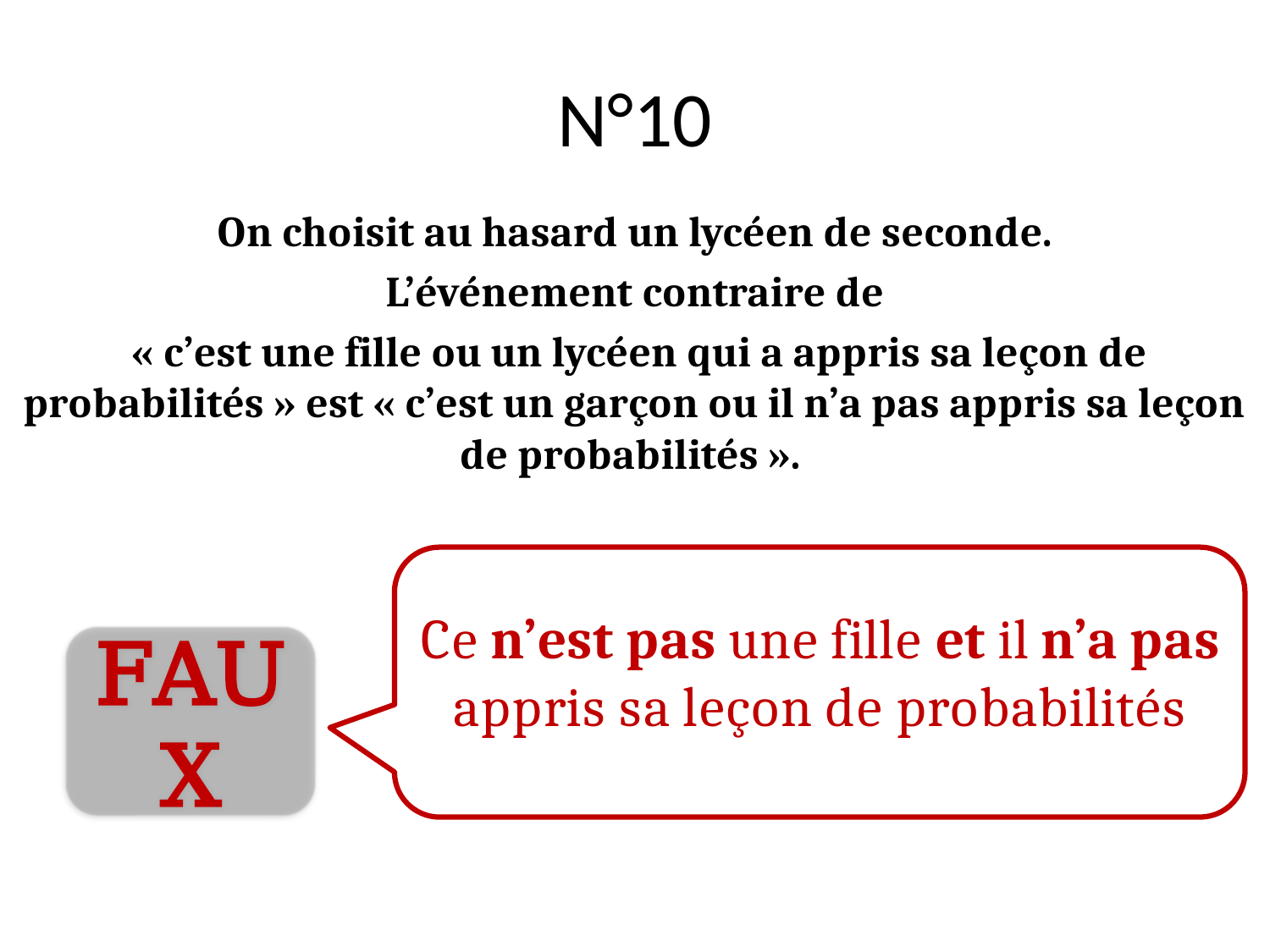

# N°10

On choisit au hasard un lycéen de seconde.
L’événement contraire de
 « c’est une fille ou un lycéen qui a appris sa leçon de probabilités » est « c’est un garçon ou il n’a pas appris sa leçon de probabilités ».

Ce n’est pas une fille et il n’a pas appris sa leçon de probabilités
FAUX